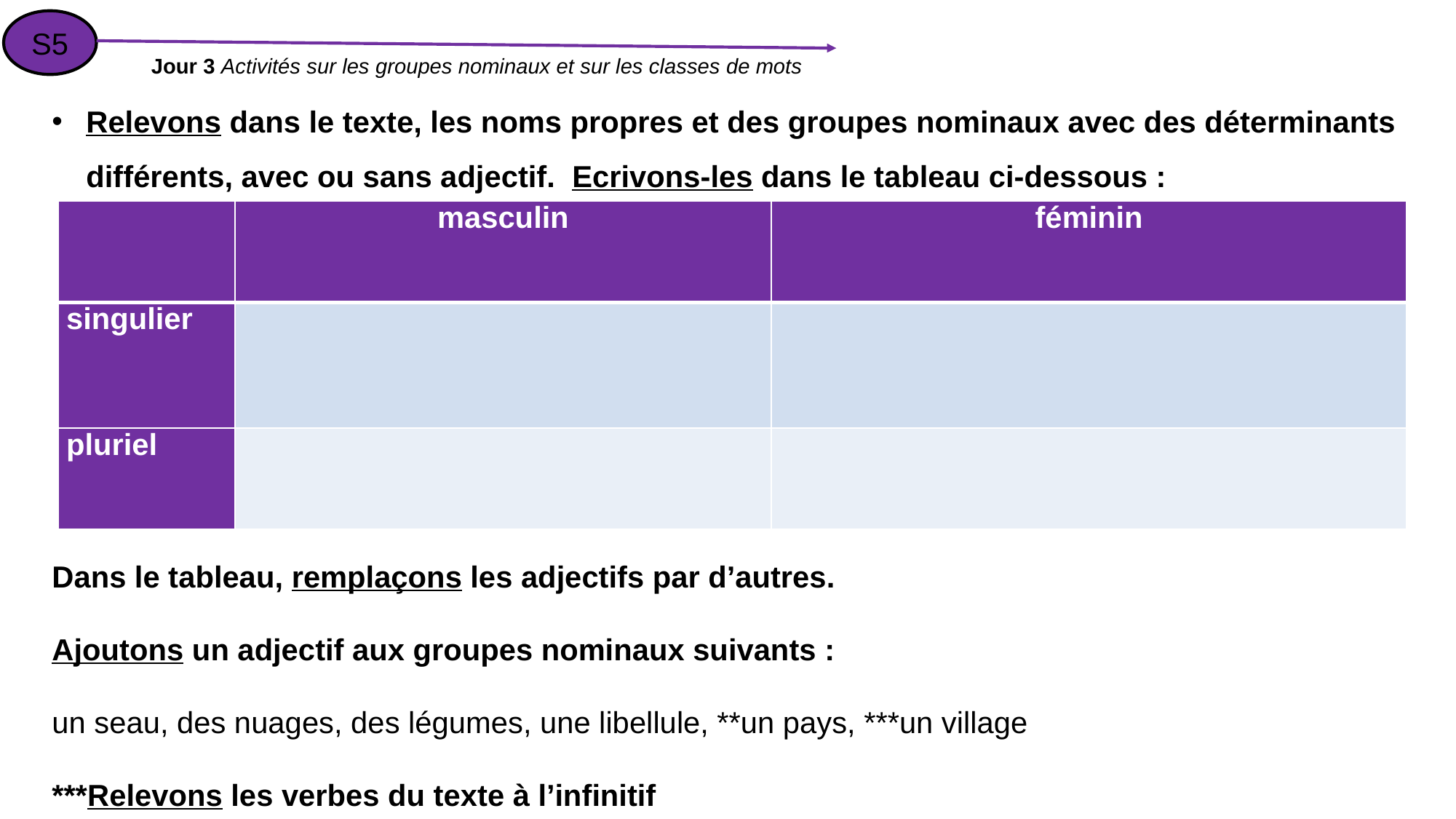

S5
Jour 3 Activités sur les groupes nominaux et sur les classes de mots
Relevons dans le texte, les noms propres et des groupes nominaux avec des déterminants différents, avec ou sans adjectif.  Ecrivons-les dans le tableau ci-dessous :

Dans le tableau, remplaçons les adjectifs par d’autres.

Ajoutons un adjectif aux groupes nominaux suivants :

un seau, des nuages, des légumes, une libellule, **un pays, ***un village

***Relevons les verbes du texte à l’infinitif

|  | masculin | féminin |
| --- | --- | --- |
| singulier |  |  |
| pluriel |  |  |